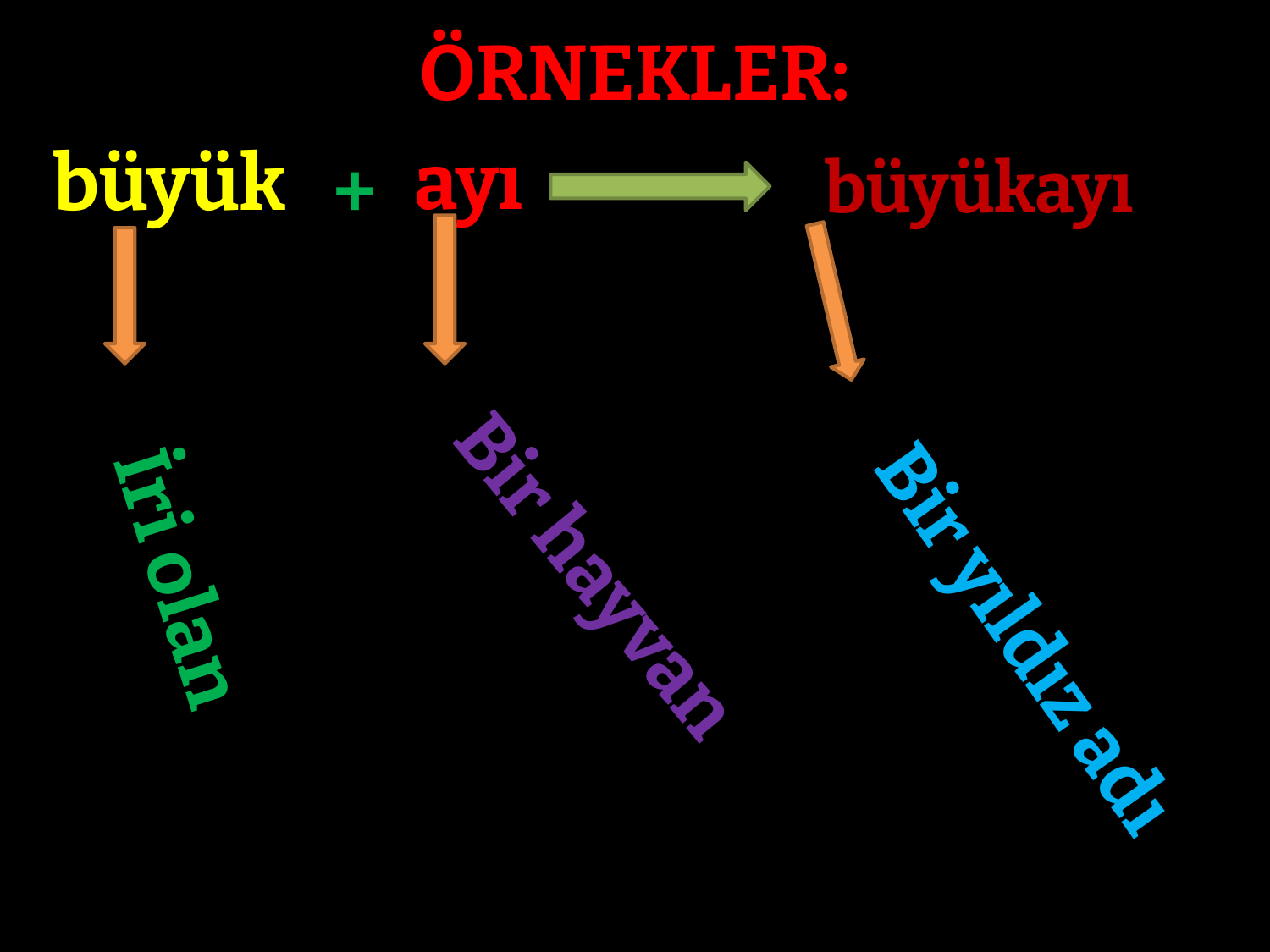

ÖRNEKLER:
ayı
büyük
+
büyükayı

#
Bir hayvan
İri olan
 Bir yıldız adı